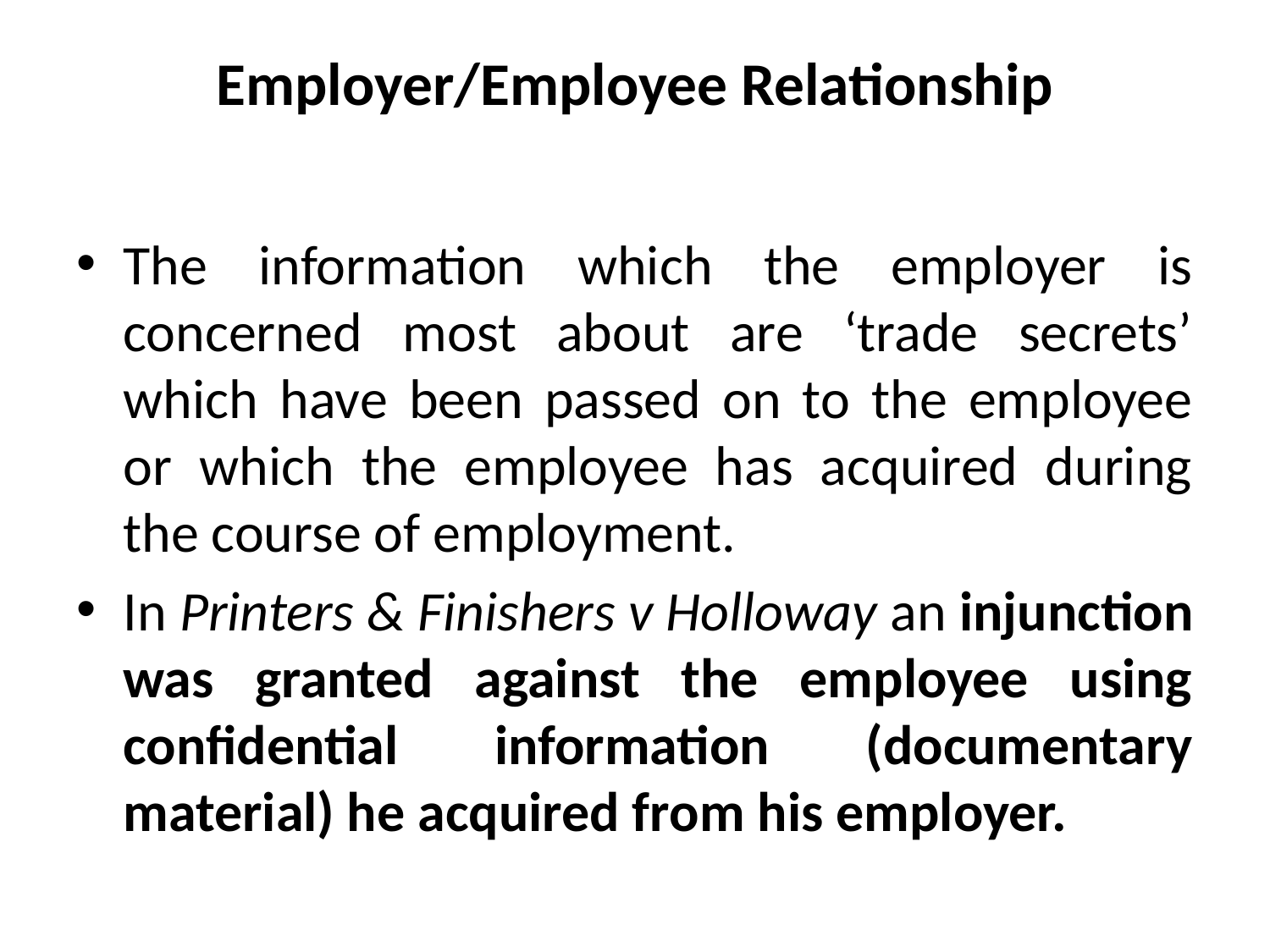

# Employer/Employee Relationship
The information which the employer is concerned most about are ‘trade secrets’ which have been passed on to the employee or which the employee has acquired during the course of employment.
In Printers & Finishers v Holloway an injunction was granted against the employee using confidential information (documentary material) he acquired from his employer.